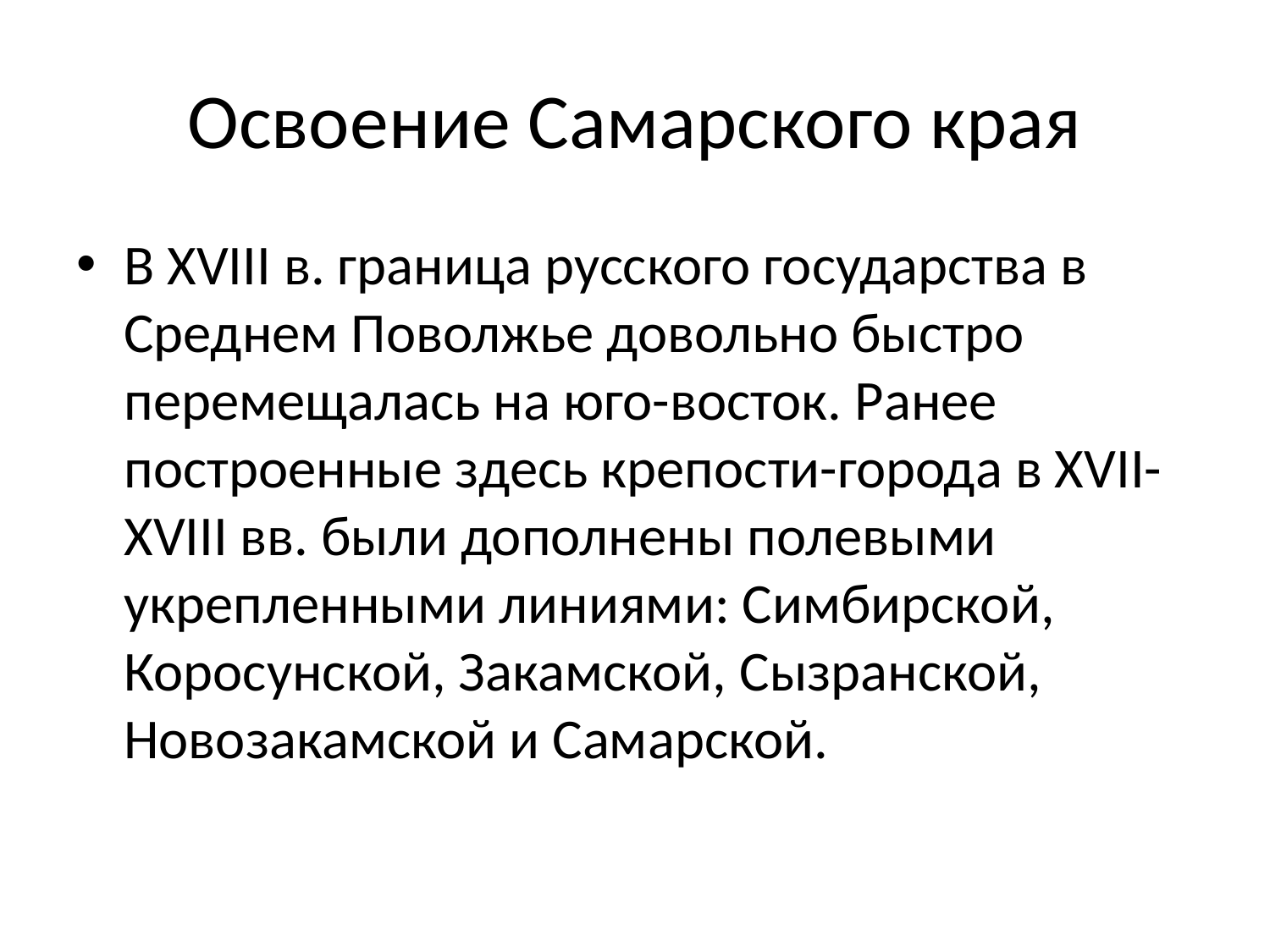

# Освоение Самарского края
В ХVIII в. граница русского государства в Среднем Поволжье довольно быстро перемещалась на юго-восток. Ранее построенные здесь крепости-города в XVII-XVIII вв. были дополнены полевыми укрепленными линиями: Симбирской, Коросунской, Закамской, Сызранской, Новозакамской и Самарской.